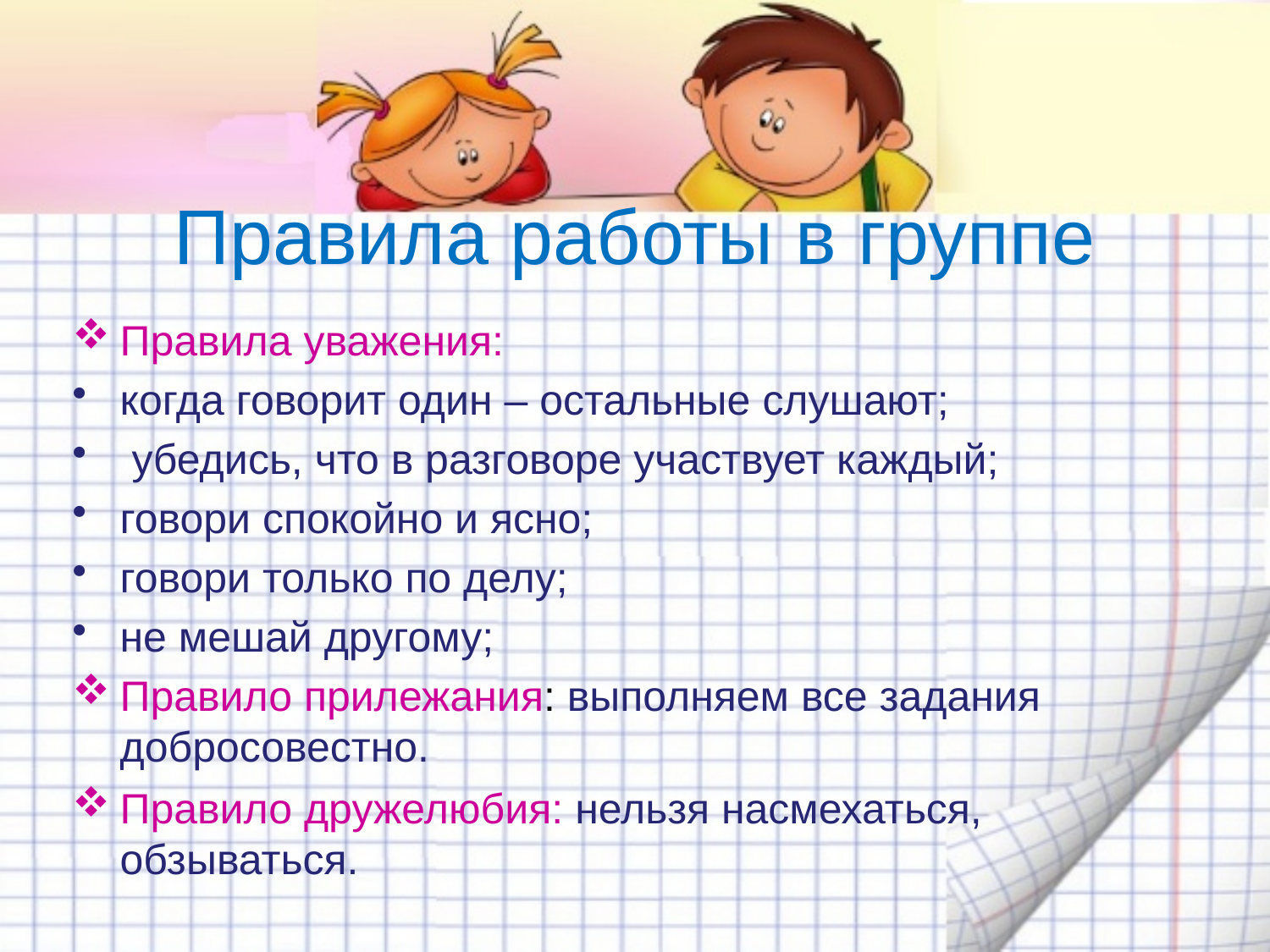

# Правила работы в группе

Правила уважения:
когда говорит один – остальные слушают;
 убедись, что в разговоре участвует каждый;
говори спокойно и ясно;
говори только по делу;
не мешай другому;
Правило прилежания: выполняем все задания добросовестно.
Правило дружелюбия: нельзя насмехаться, обзываться.